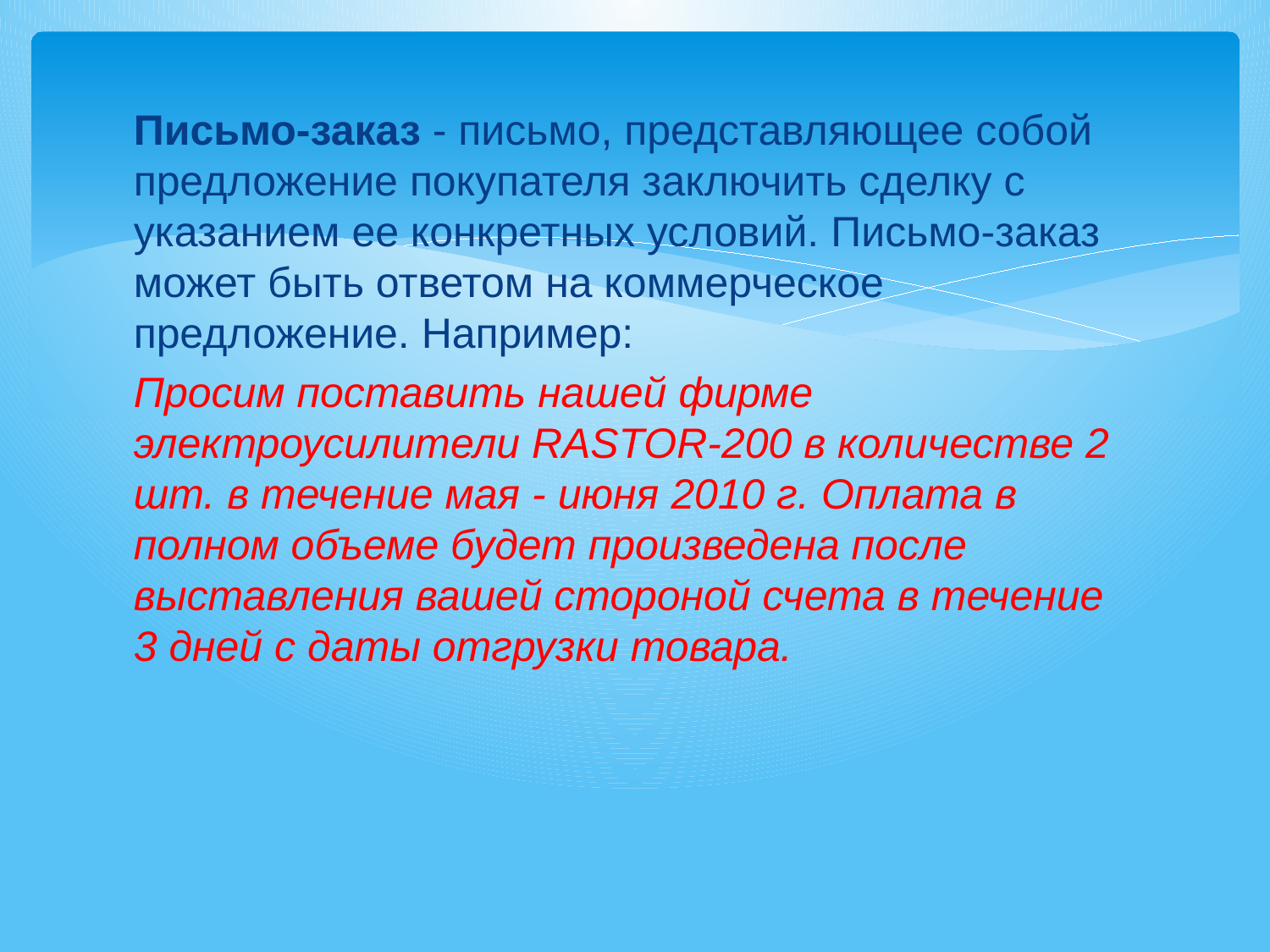

Письмо-заказ - письмо, представляющее собой предложение покупателя заключить сделку с указанием ее конкретных условий. Письмо-заказ может быть ответом на коммерческое предложение. Например:
Просим поставить нашей фирме электроусилители RASTOR-200 в количестве 2 шт. в течение мая - июня 2010 г. Оплата в полном объеме будет произведена после выставления вашей стороной счета в течение 3 дней с даты отгрузки товара.